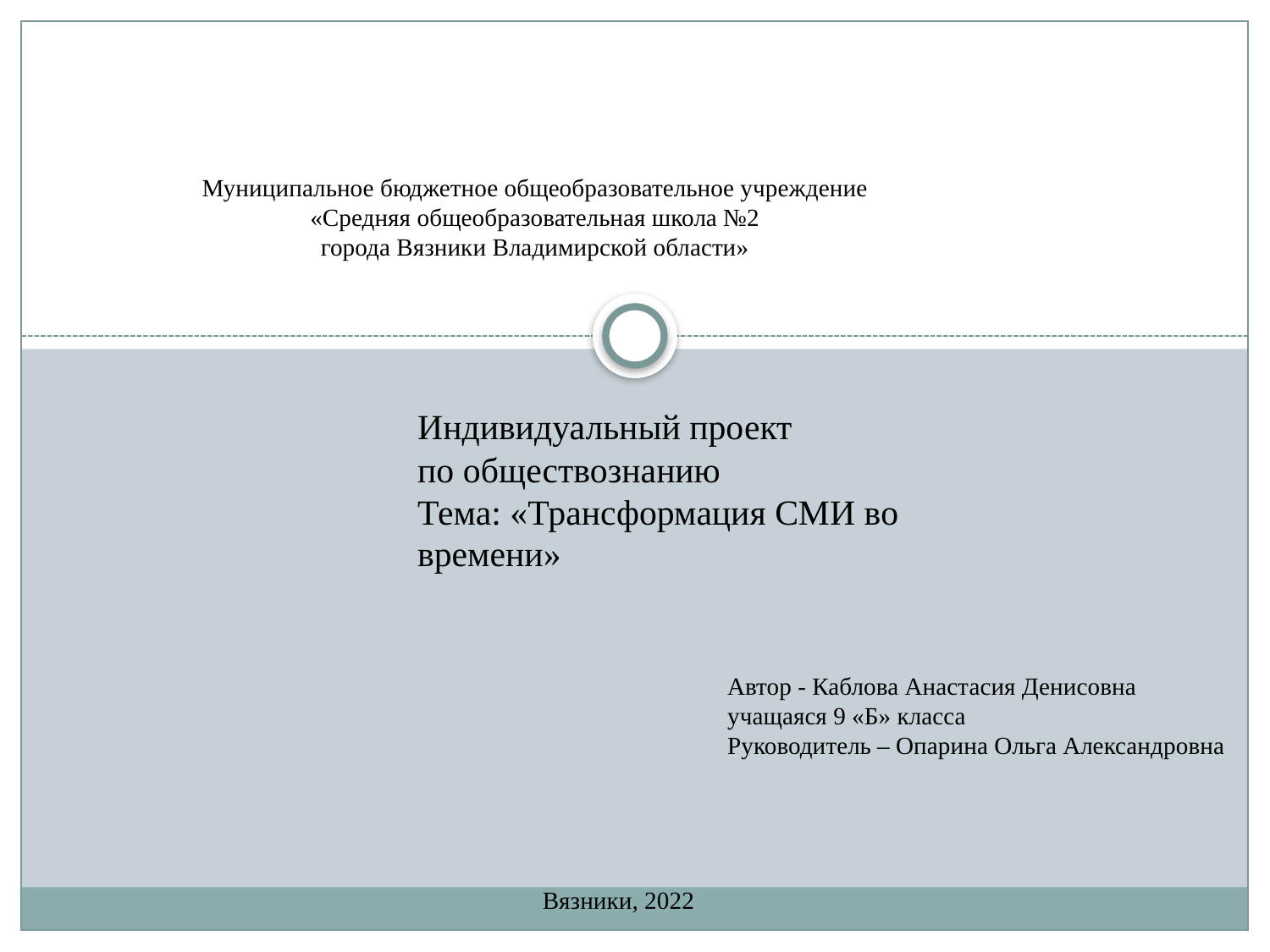

#
Муниципальное бюджетное общеобразовательное учреждение
«Средняя общеобразовательная школа №2
города Вязники Владимирской области»
Индивидуальный проект
по обществознанию
Тема: «Трансформация СМИ во времени»
Автор - Каблова Анастасия Денисовна
учащаяся 9 «Б» класса
Руководитель – Опарина Ольга Александровна
Вязники, 2022